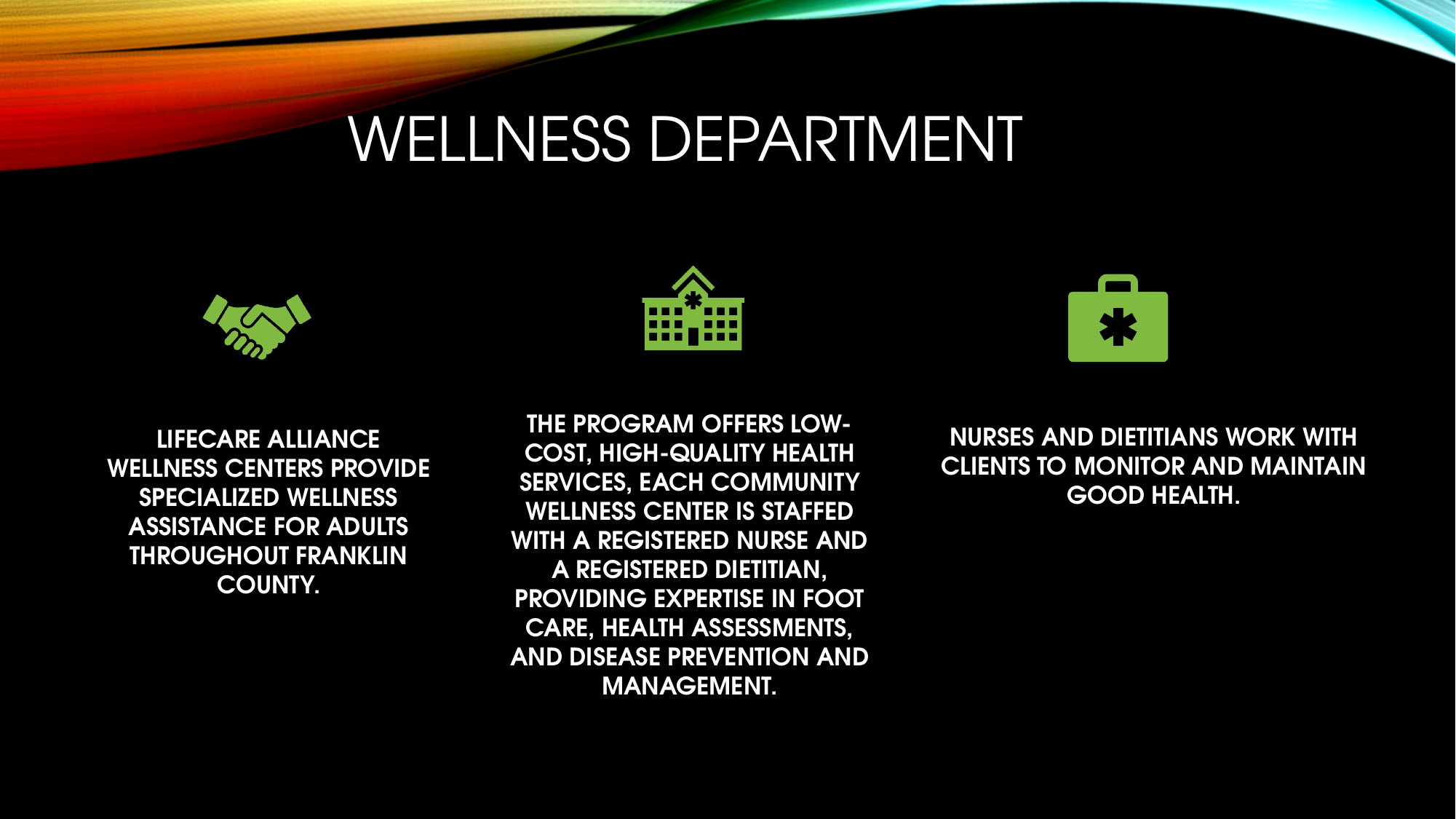

# Wellness department
LifeCare Alliance Wellness Centers provide specialized wellness assistance for adults throughout Franklin County.
The program offers low-cost, high-quality health services, each Community Wellness Center is staffed with a registered nurse and a registered dietitian, providing expertise in foot care, health assessments, and disease prevention and management.
Nurses and dietitians work with clients to monitor and maintain good health.